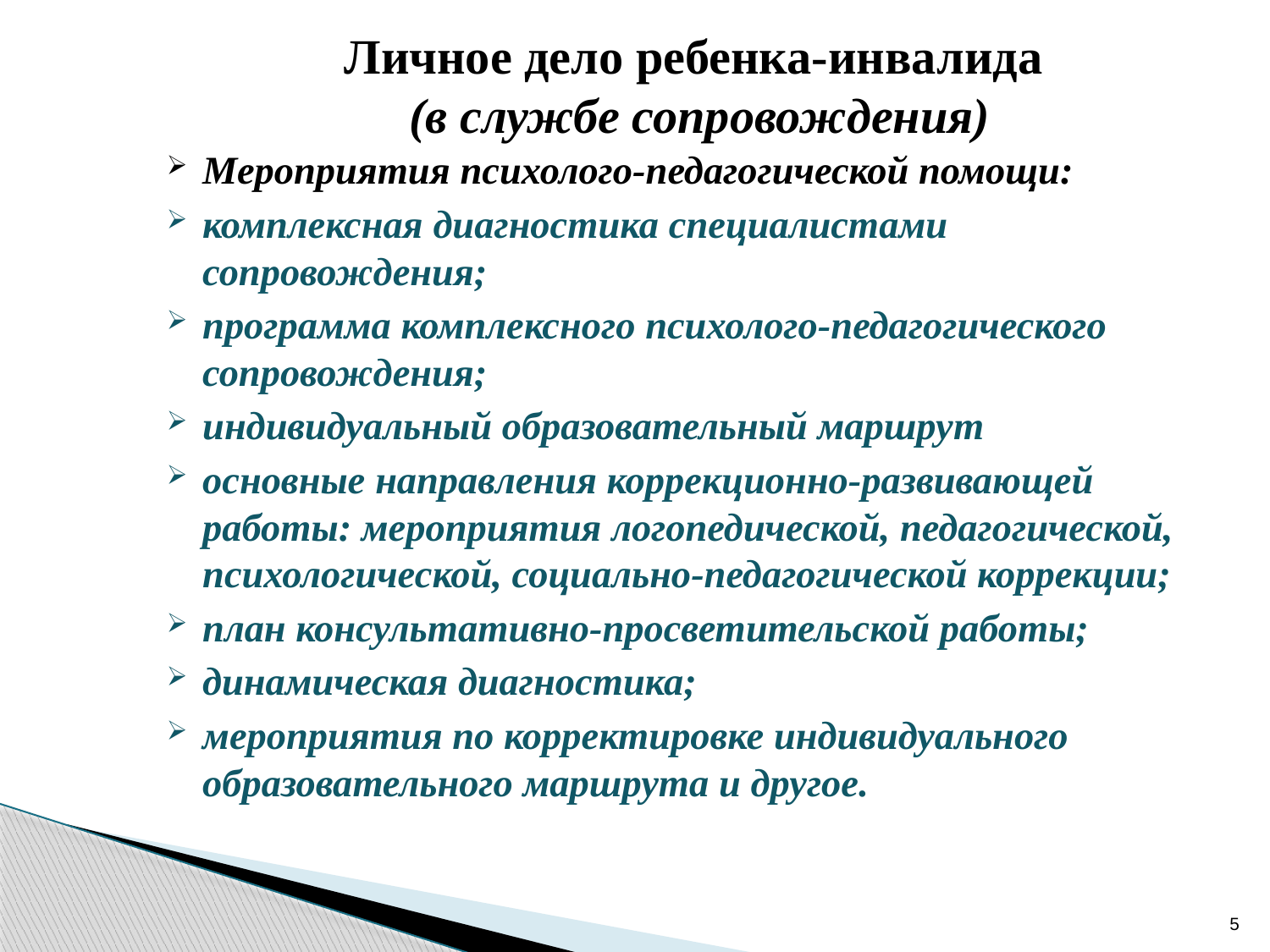

# Личное дело ребенка-инвалида (в службе сопровождения)
Мероприятия психолого-педагогической помощи:
комплексная диагностика специалистами сопровождения;
программа комплексного психолого-педагогического сопровождения;
индивидуальный образовательный маршрут
основные направления коррекционно-развивающей работы: мероприятия логопедической, педагогической, психологической, социально-педагогической коррекции;
план консультативно-просветительской работы;
динамическая диагностика;
мероприятия по корректировке индивидуального образовательного маршрута и другое.

5